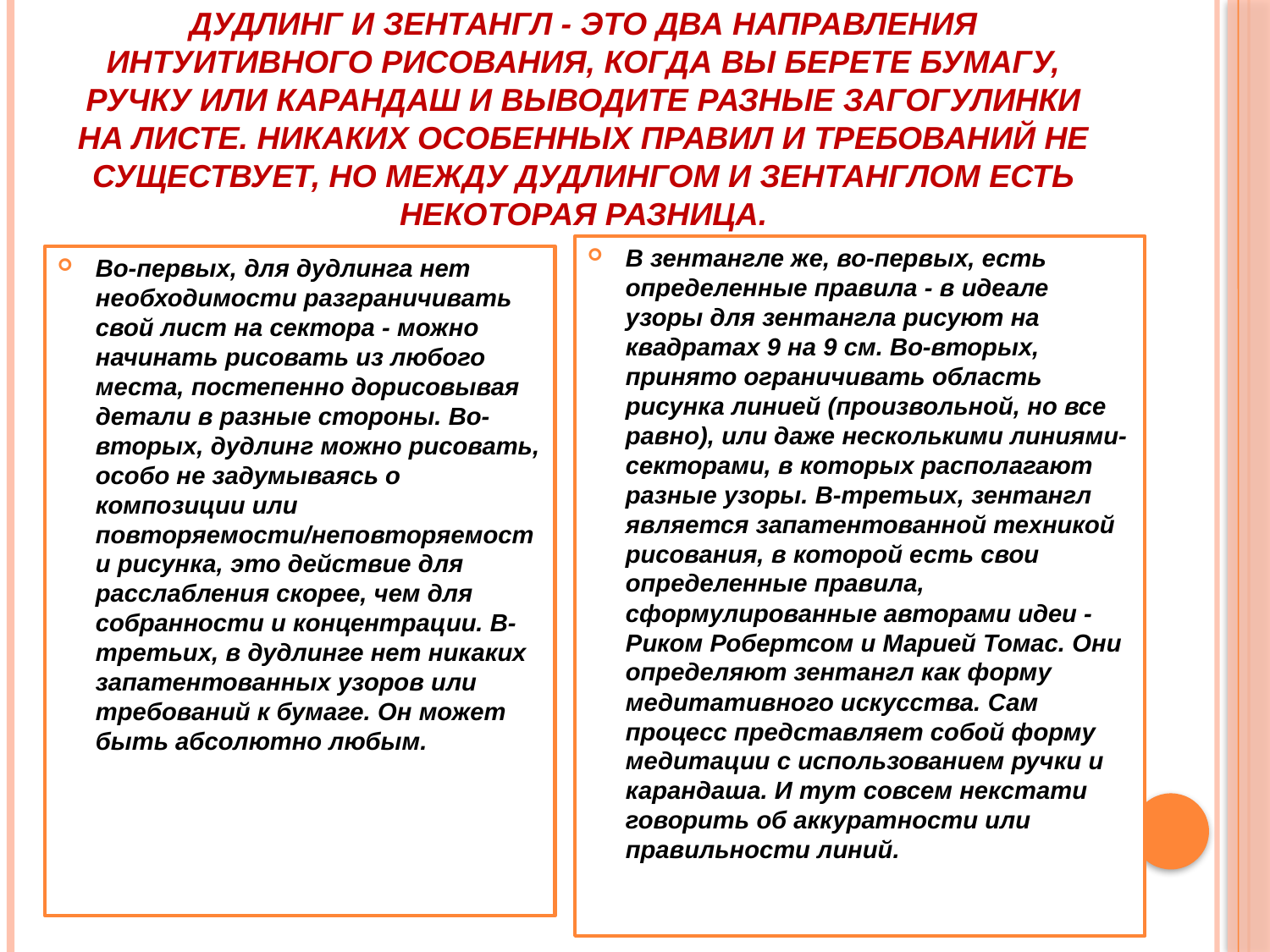

# Дудлинг и зентангл - это два направления интуитивного рисования, когда вы берете бумагу, ручку или карандаш и выводите разные загогулинки на листе. Никаких особенных правил и требований не существует, но между дудлингом и зентанглом есть некоторая разница.
В зентангле же, во-первых, есть определенные правила - в идеале узоры для зентангла рисуют на квадратах 9 на 9 см. Во-вторых, принято ограничивать область рисунка линией (произвольной, но все равно), или даже несколькими линиями-секторами, в которых располагают разные узоры. В-третьих, зентангл является запатентованной техникой рисования, в которой есть свои определенные правила, сформулированные авторами идеи - Риком Робертсом и Марией Томас. Они определяют зентангл как форму медитативного искусства. Сам процесс представляет собой форму медитации с использованием ручки и карандаша. И тут совсем некстати говорить об аккуратности или правильности линий.
Во-первых, для дудлинга нет необходимости разграничивать свой лист на сектора - можно начинать рисовать из любого места, постепенно дорисовывая детали в разные стороны. Во-вторых, дудлинг можно рисовать, особо не задумываясь о композиции или повторяемости/неповторяемости рисунка, это действие для расслабления скорее, чем для собранности и концентрации. В-третьих, в дудлинге нет никаких запатентованных узоров или требований к бумаге. Он может быть абсолютно любым.